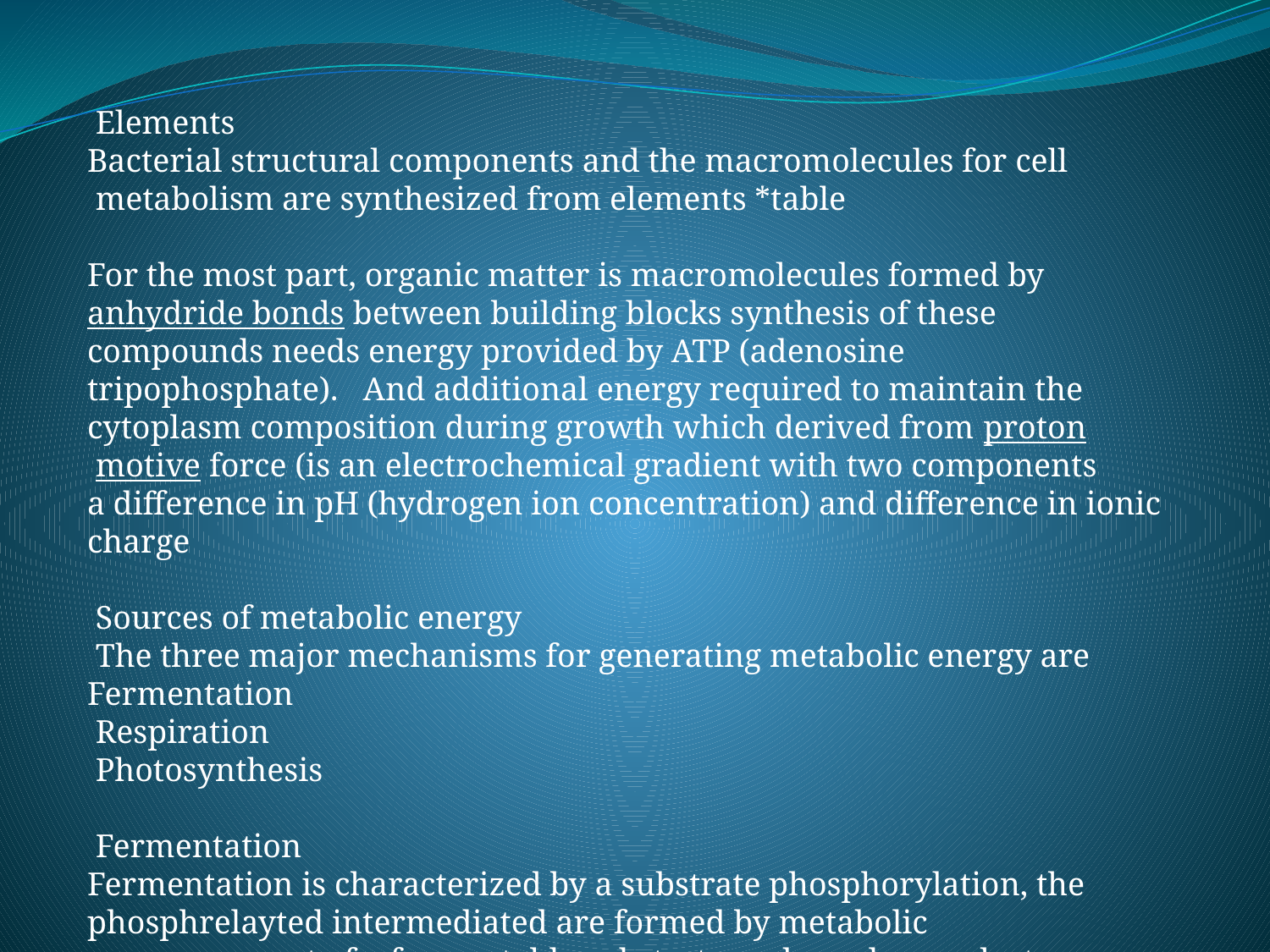

Elements
Bacterial structural components and the macromolecules for cell metabolism are synthesized from elements *table

For the most part, organic matter is macromolecules formed by anhydride bonds between building blocks synthesis of these compounds needs energy provided by ATP (adenosine tripophosphate).   And additional energy required to maintain the cytoplasm composition during growth which derived from proton motive force (is an electrochemical gradient with two components
a difference in pH (hydrogen ion concentration) and difference in ionic charge

Sources of metabolic energy
The three major mechanisms for generating metabolic energy are
Fermentation
Respiration
Photosynthesis

Fermentation
Fermentation is characterized by a substrate phosphorylation, the phosphrelayted intermediated are formed by metabolic rearrangement of a fermentable substrate such as glucose, lactose, or arginin.